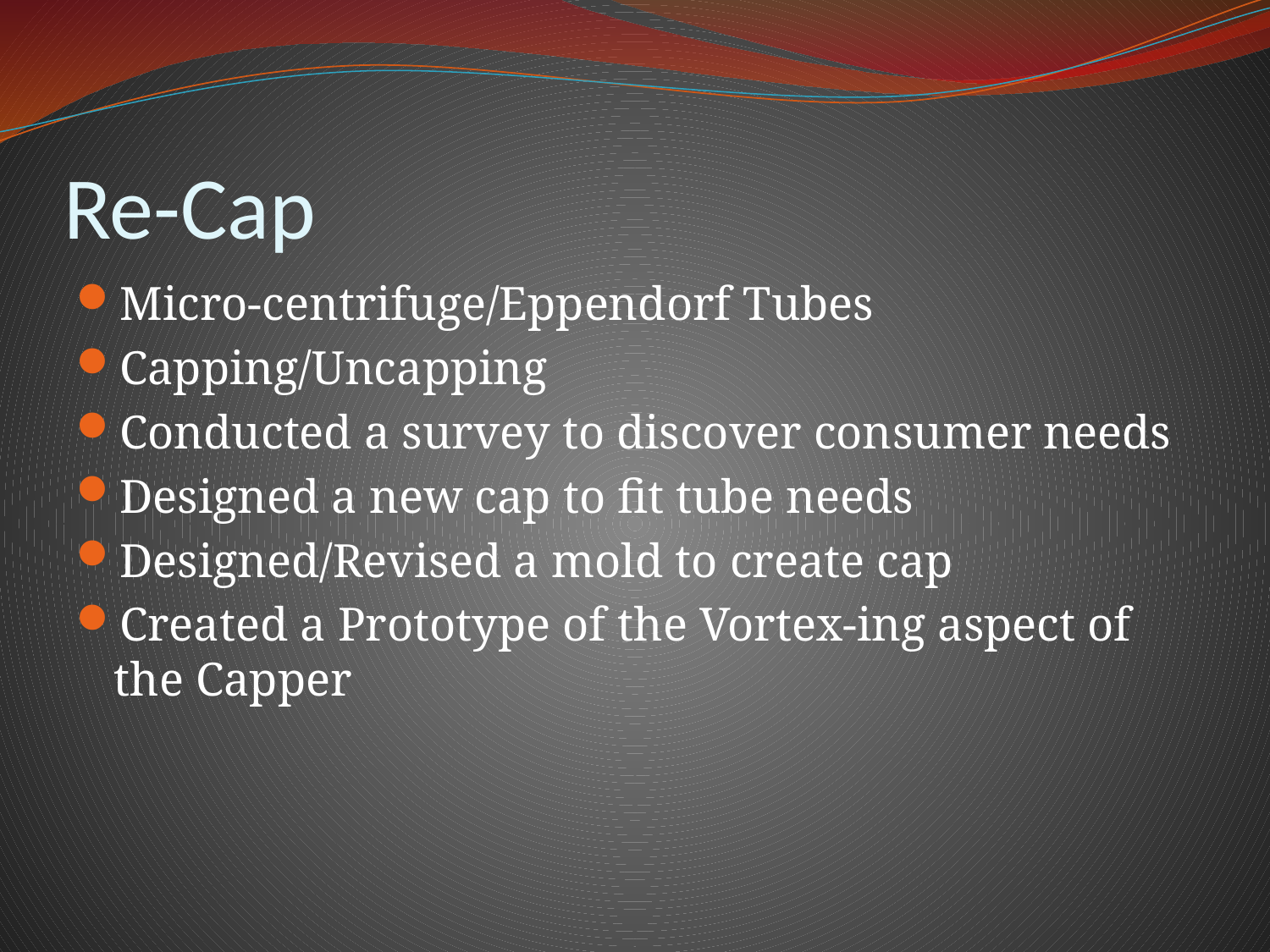

# Re-Cap
Micro-centrifuge/Eppendorf Tubes
Capping/Uncapping
Conducted a survey to discover consumer needs
Designed a new cap to fit tube needs
Designed/Revised a mold to create cap
Created a Prototype of the Vortex-ing aspect of the Capper